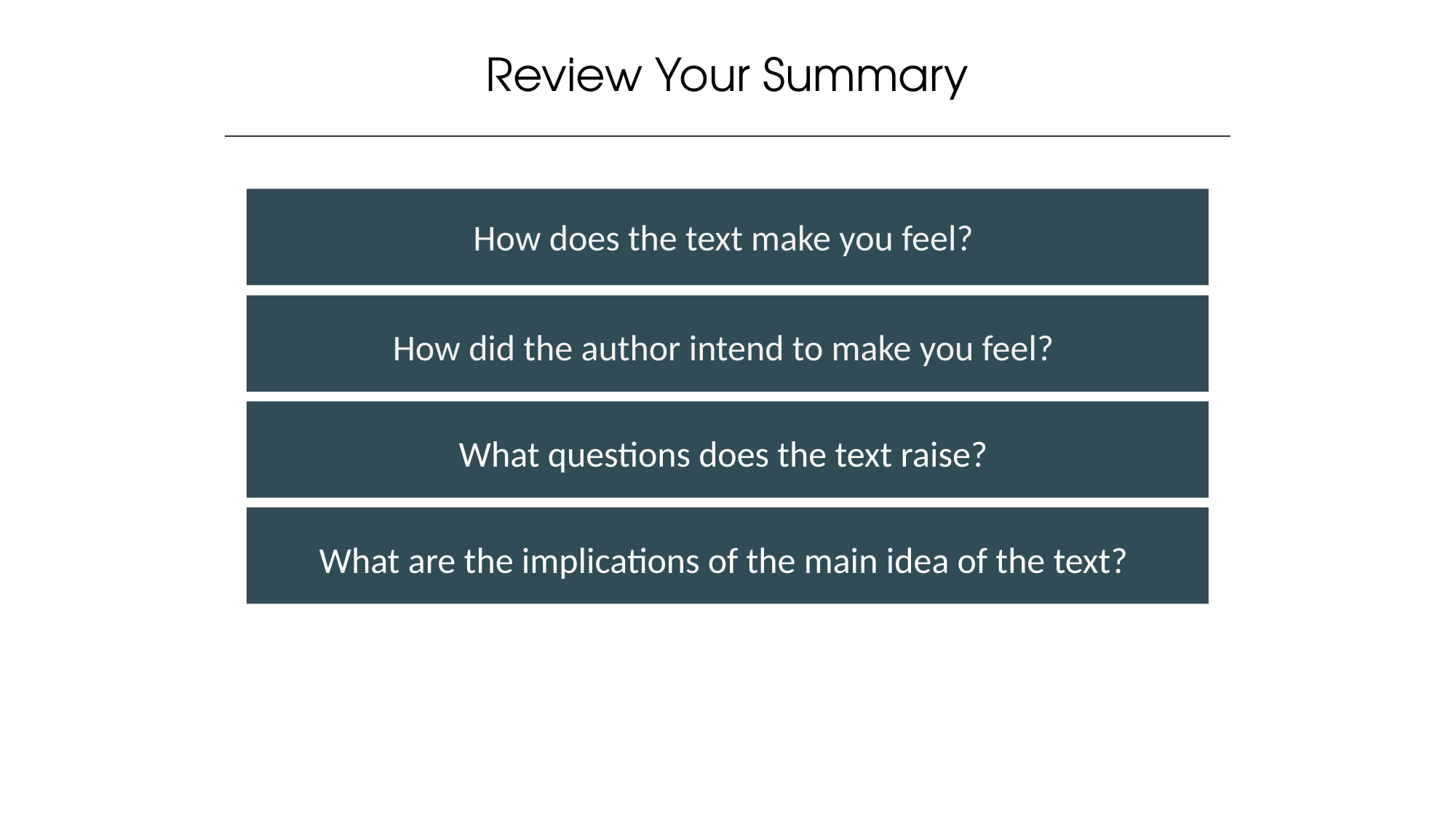

Review Your Summary
HAWKES LEARNING

How does the text make you feel?

How did the author intend to make you feel?

What questions does the text raise?

What are the implications of the main idea of the text?